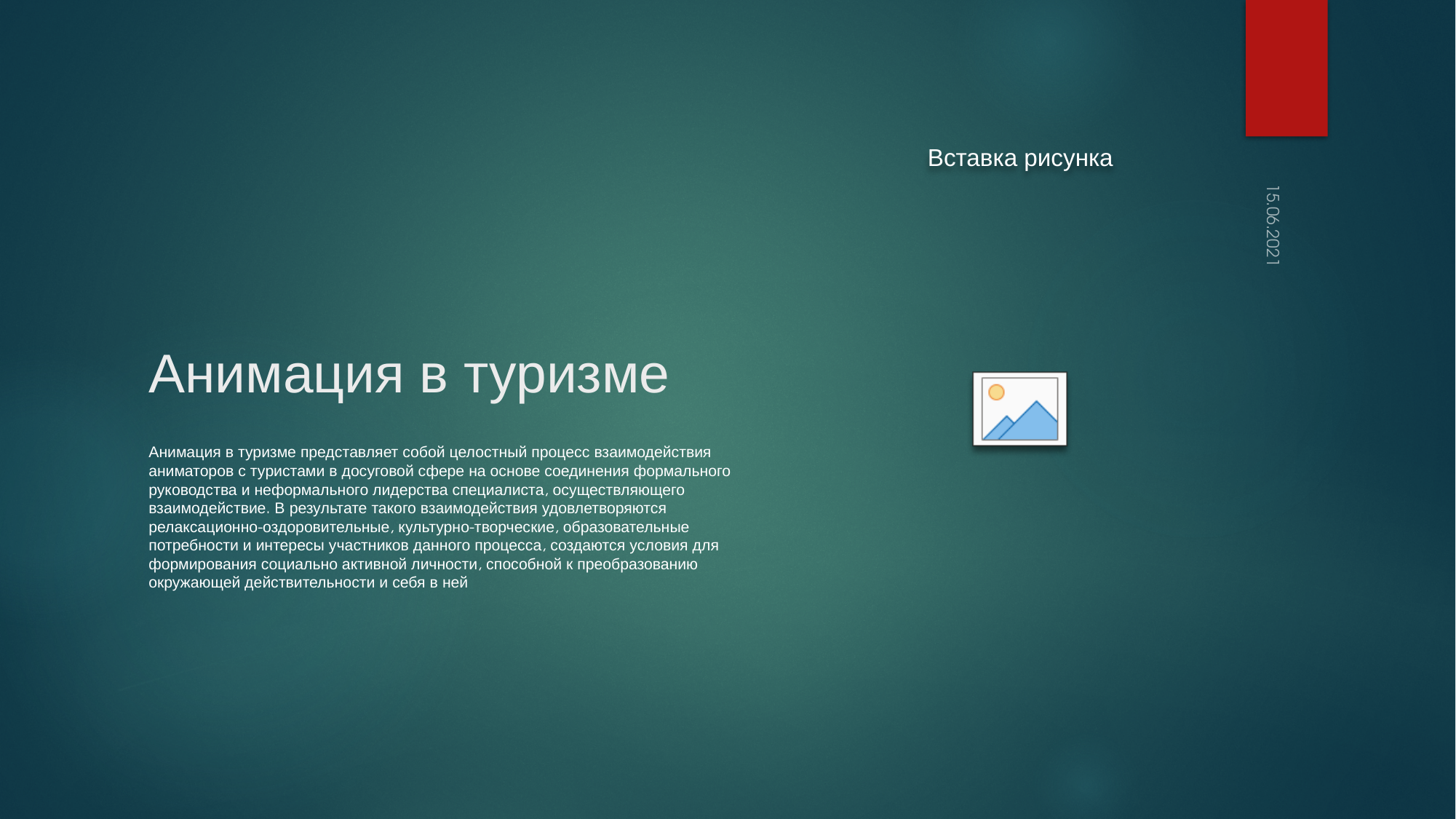

15.06.2021
# Анимация в туризме
Анимация в туризме представляет собой целостный процесс взаимодействия аниматоров с туристами в досуговой сфере на основе соединения формального руководства и неформального лидерства специалиста, осуществляющего взаимодействие. В результате такого взаимодействия удовлетворяются релаксационно-оздоровительные, культурно-творческие, образовательные потребности и интересы участников данного процесса, создаются условия для формирования социально активной личности, способной к преобразованию окружающей действительности и себя в ней